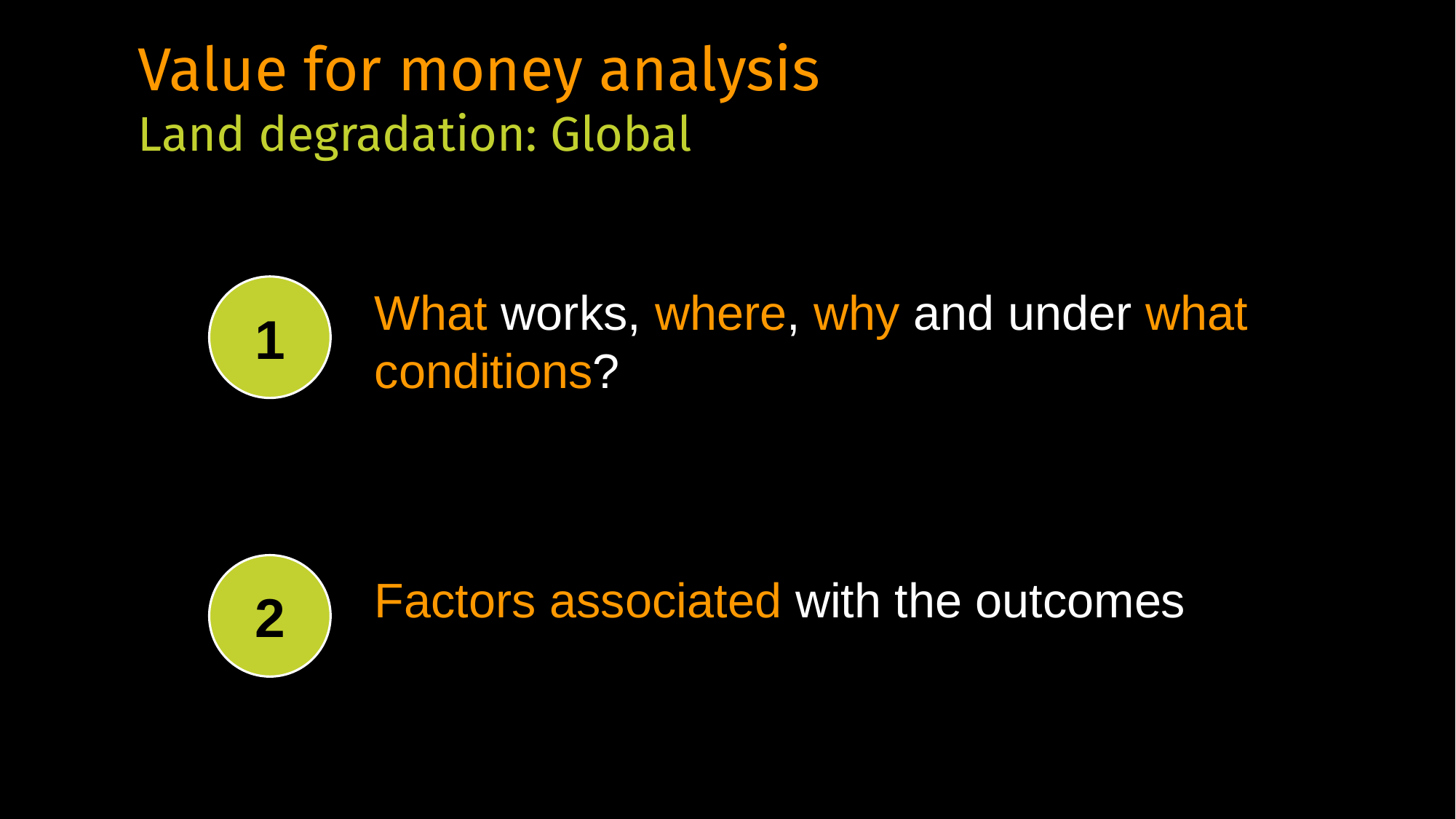

Value for money analysis
Land degradation: Global
1
What works, where, why and under what conditions?
2
Factors associated with the outcomes